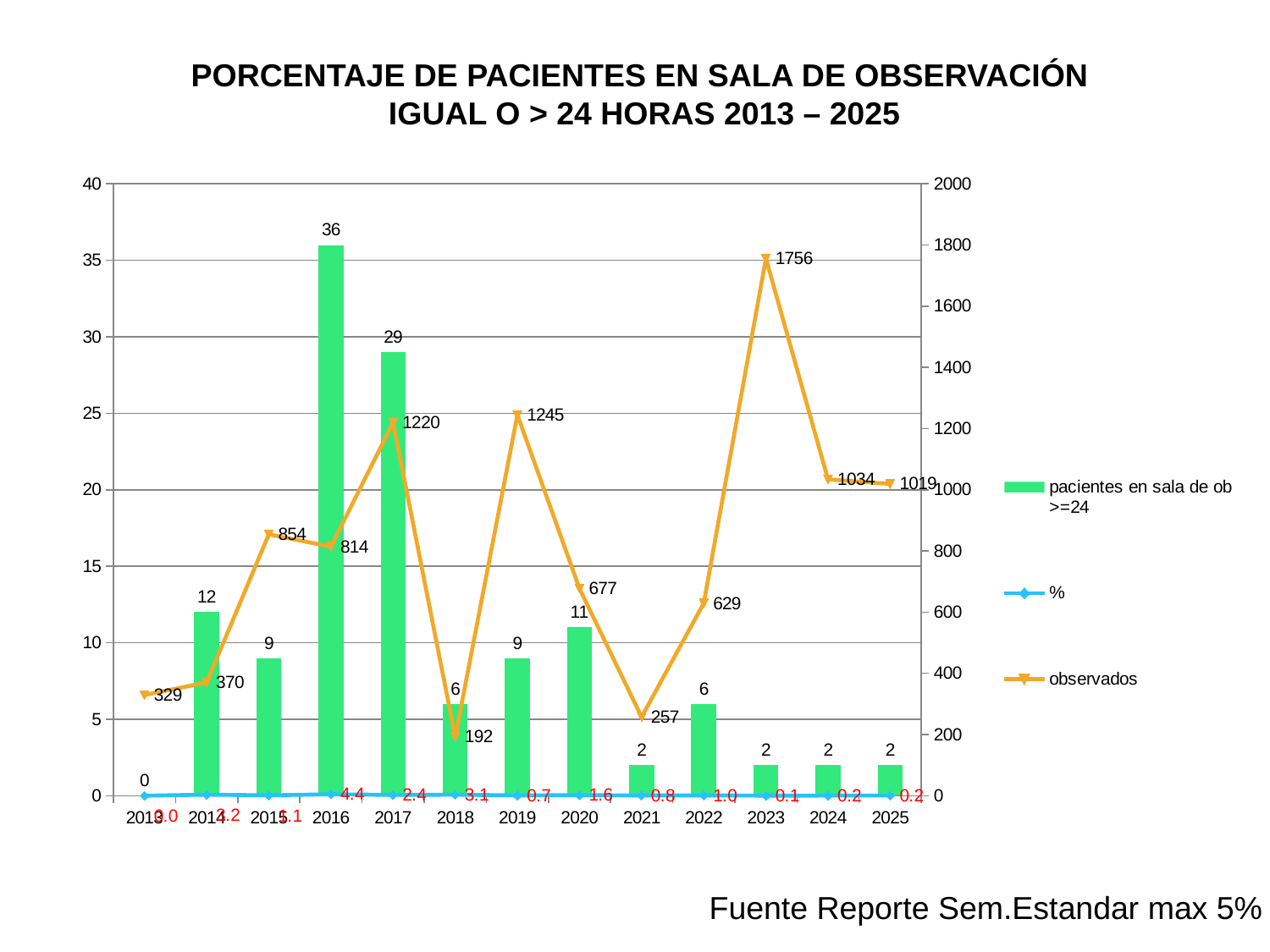

PORCENTAJE DE PACIENTES EN SALA DE OBSERVACIÓN
 IGUAL O > 24 HORAS 2013 – 2025

### Chart

| Category | pacientes en sala de ob >=24 | % | observados |
|---|---|---|---|
| 2013 | 0.0 | 0.0 | 329.0 |
| 2014 | 12.0 | 3.2432432432432434 | 370.0 |
| 2015 | 9.0 | 1.053864168618267 | 854.0 |
| 2016 | 36.0 | 4.422604422604422 | 814.0 |
| 2017 | 29.0 | 2.3770491803278686 | 1220.0 |
| 2018 | 6.0 | 3.125 | 192.0 |
| 2019 | 9.0 | 0.7228915662650602 | 1245.0 |
| 2020 | 11.0 | 1.6248153618906942 | 677.0 |
| 2021 | 2.0 | 0.7782101167315175 | 257.0 |
| 2022 | 6.0 | 0.9538950715421303 | 629.0 |
| 2023 | 2.0 | 0.11389521640091116 | 1756.0 |
| 2024 | 2.0 | 0.19342359767891684 | 1034.0 |
| 2025 | 2.0 | 0.19627085377821393 | 1019.0 |
Fuente Reporte Sem.Estandar max 5%